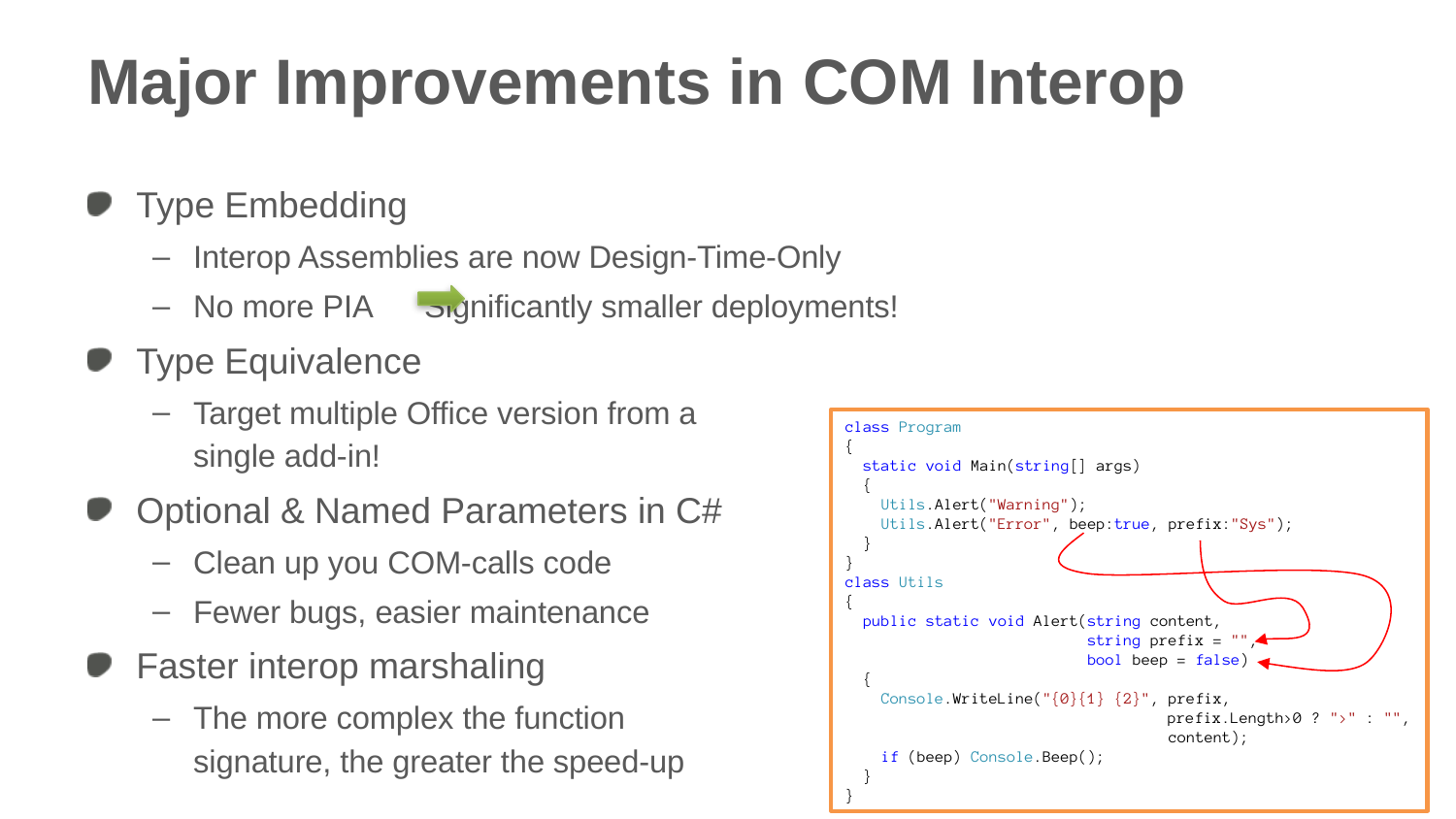

# Major Improvements in COM Interop
Type Embedding
Interop Assemblies are now Design-Time-Only
No more PIA      Significantly smaller deployments!
Type Equivalence
Target multiple Office version from a
single add-in!
Optional & Named Parameters in C#
Clean up you COM-calls code
Fewer bugs, easier maintenance
Faster interop marshaling
The more complex the function
signature, the greater the speed-up

class Program
{
  static void Main(string[] args)
  {
    Utils.Alert("Warning");
    Utils.Alert("Error", beep:true, prefix:"Sys");
  }
}
class Utils
{
  public static void Alert(string content,
                           string prefix = "",
                           bool beep = false)
  {
    Console.WriteLine("{0}{1} {2}", prefix,
                                    prefix.Length>0 ? ">" : "",
                                    content);
    if (beep) Console.Beep();
  }
}